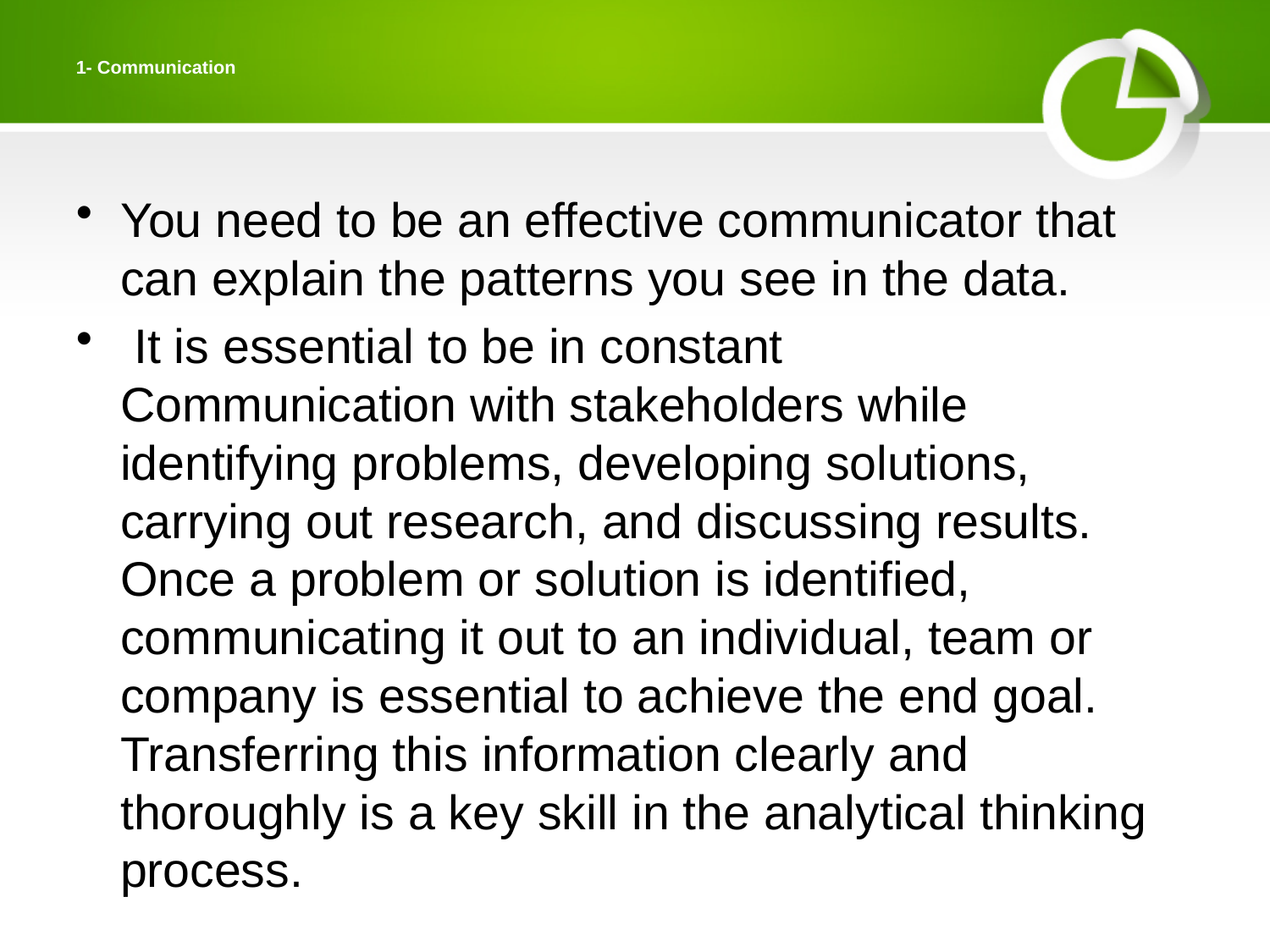

# 1- Communication
You need to be an effective communicator that can explain the patterns you see in the data.
 It is essential to be in constant Communication with stakeholders while identifying problems, developing solutions, carrying out research, and discussing results. Once a problem or solution is identified, communicating it out to an individual, team or company is essential to achieve the end goal. Transferring this information clearly and thoroughly is a key skill in the analytical thinking process.